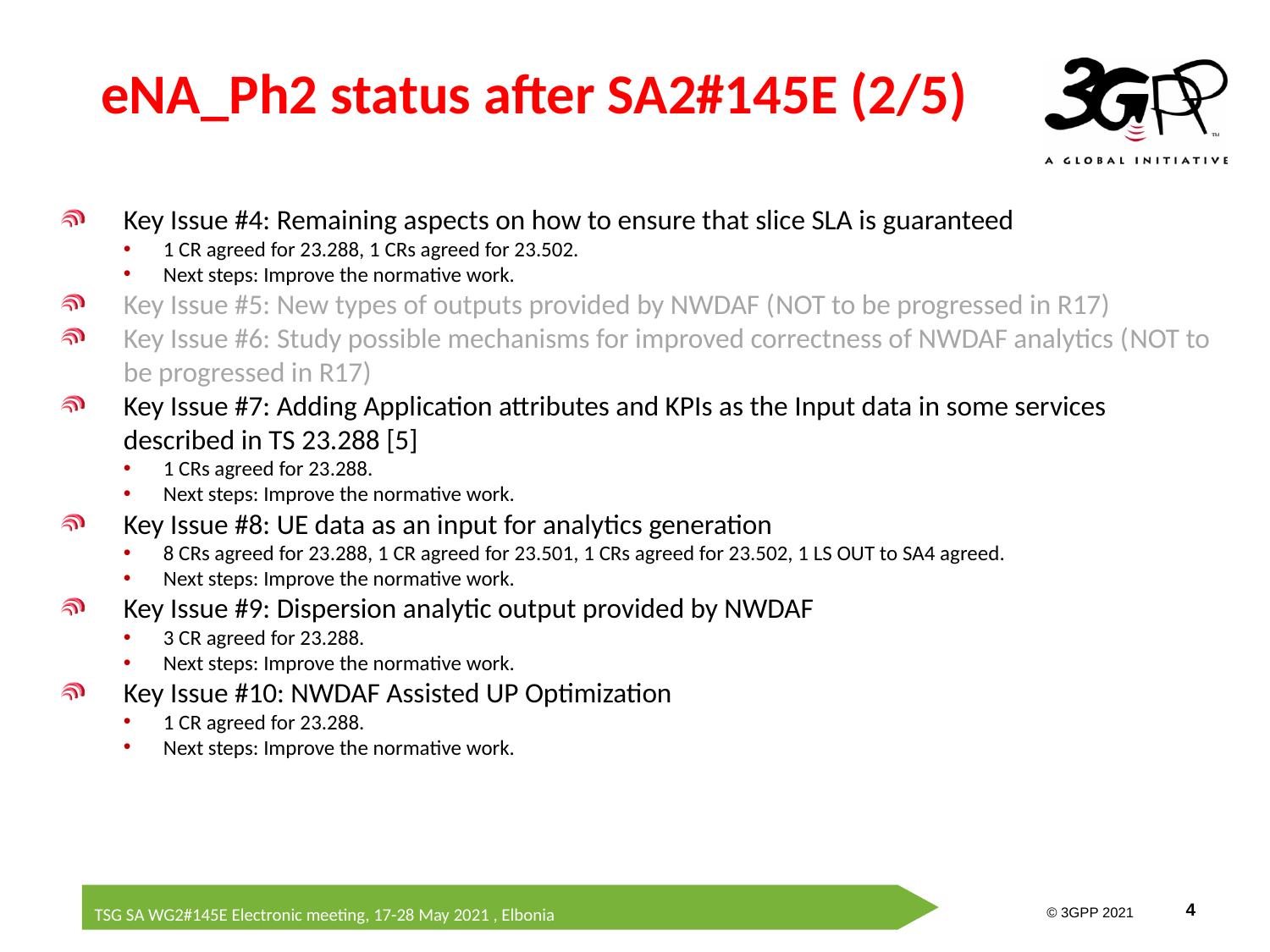

# eNA_Ph2 status after SA2#145E (2/5)
Key Issue #4: Remaining aspects on how to ensure that slice SLA is guaranteed
1 CR agreed for 23.288, 1 CRs agreed for 23.502.
Next steps: Improve the normative work.
Key Issue #5: New types of outputs provided by NWDAF (NOT to be progressed in R17)
Key Issue #6: Study possible mechanisms for improved correctness of NWDAF analytics (NOT to be progressed in R17)
Key Issue #7: Adding Application attributes and KPIs as the Input data in some services described in TS 23.288 [5]
1 CRs agreed for 23.288.
Next steps: Improve the normative work.
Key Issue #8: UE data as an input for analytics generation
8 CRs agreed for 23.288, 1 CR agreed for 23.501, 1 CRs agreed for 23.502, 1 LS OUT to SA4 agreed.
Next steps: Improve the normative work.
Key Issue #9: Dispersion analytic output provided by NWDAF
3 CR agreed for 23.288.
Next steps: Improve the normative work.
Key Issue #10: NWDAF Assisted UP Optimization
1 CR agreed for 23.288.
Next steps: Improve the normative work.